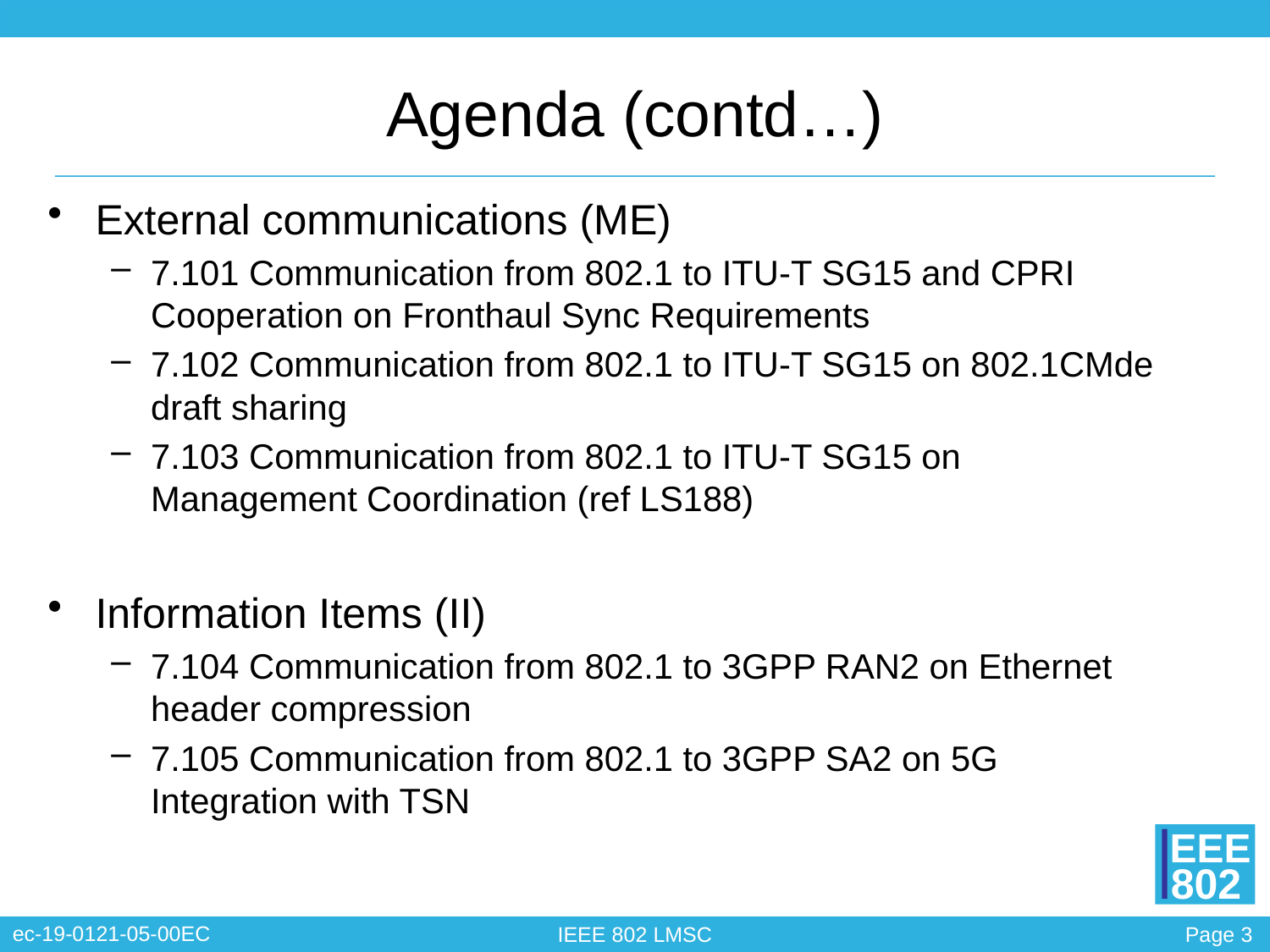

# Agenda (contd…)
External communications (ME)
7.101 Communication from 802.1 to ITU-T SG15 and CPRI Cooperation on Fronthaul Sync Requirements
7.102 Communication from 802.1 to ITU-T SG15 on 802.1CMde draft sharing
7.103 Communication from 802.1 to ITU-T SG15 on Management Coordination (ref LS188)

Information Items (II)
7.104 Communication from 802.1 to 3GPP RAN2 on Ethernet header compression
7.105 Communication from 802.1 to 3GPP SA2 on 5G Integration with TSN